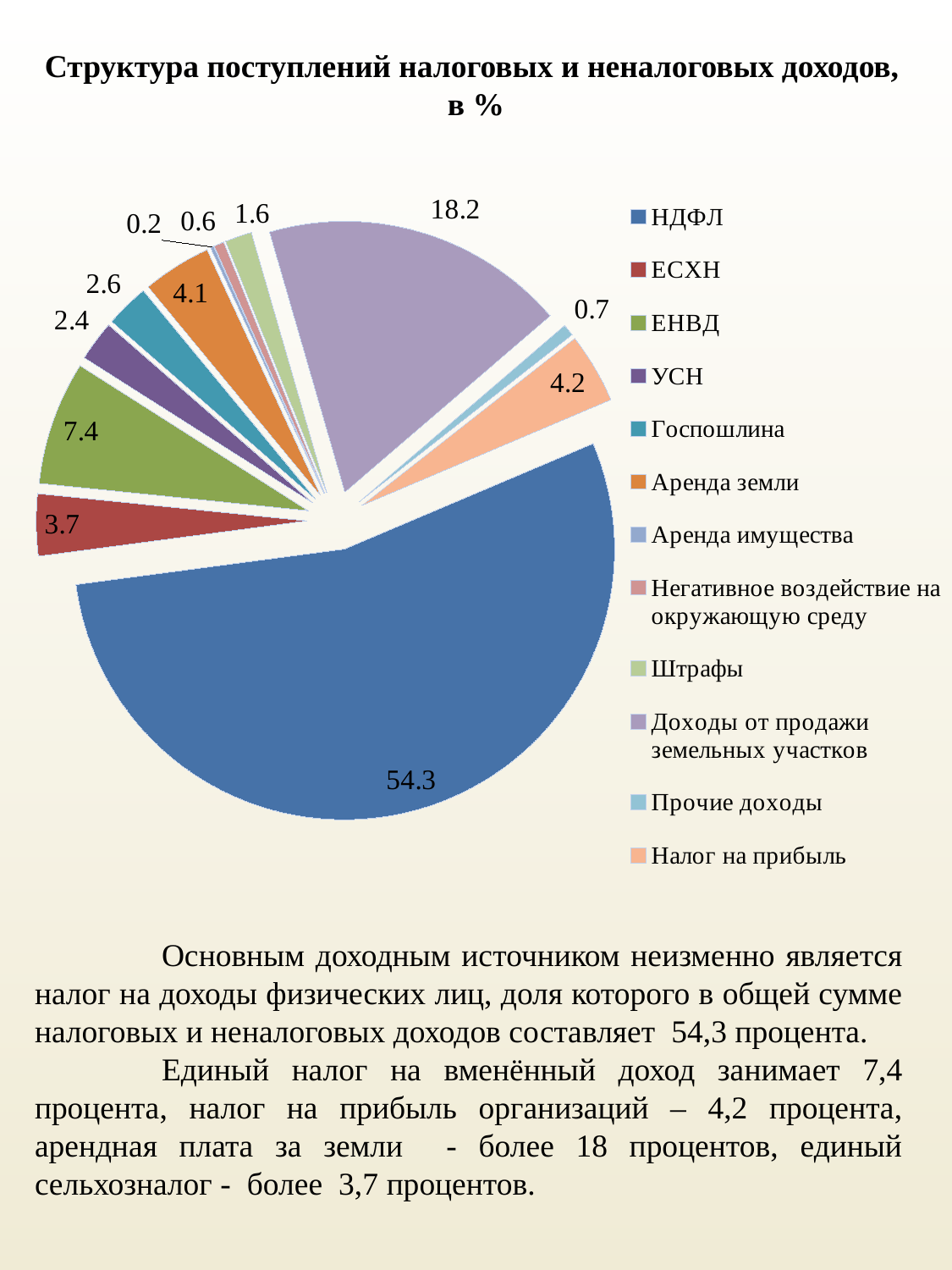

Структура поступлений налоговых и неналоговых доходов,
в %

### Chart

| Category | Продажи |
|---|---|
| НДФЛ | 54.3 |
| ЕСХН | 3.7 |
| ЕНВД | 7.4 |
| УСН | 2.4 |
| Госпошлина | 2.6 |
| Аренда земли | 4.1 |
| Аренда имущества | 0.2 |
| Негативное воздействие на окружающую среду | 0.6000000000000006 |
| Штрафы | 1.6 |
| Доходы от продажи земельных участков | 18.2 |
| Прочие доходы | 0.7000000000000006 |
| Налог на прибыль | 4.2 |
	Основным доходным источником неизменно является налог на доходы физических лиц, доля которого в общей сумме налоговых и неналоговых доходов составляет  54,3 процента.
	Единый налог на вменённый доход занимает 7,4 процента, налог на прибыль организаций – 4,2 процента, арендная плата за земли  - более 18 процентов, единый сельхозналог -  более  3,7 процентов.